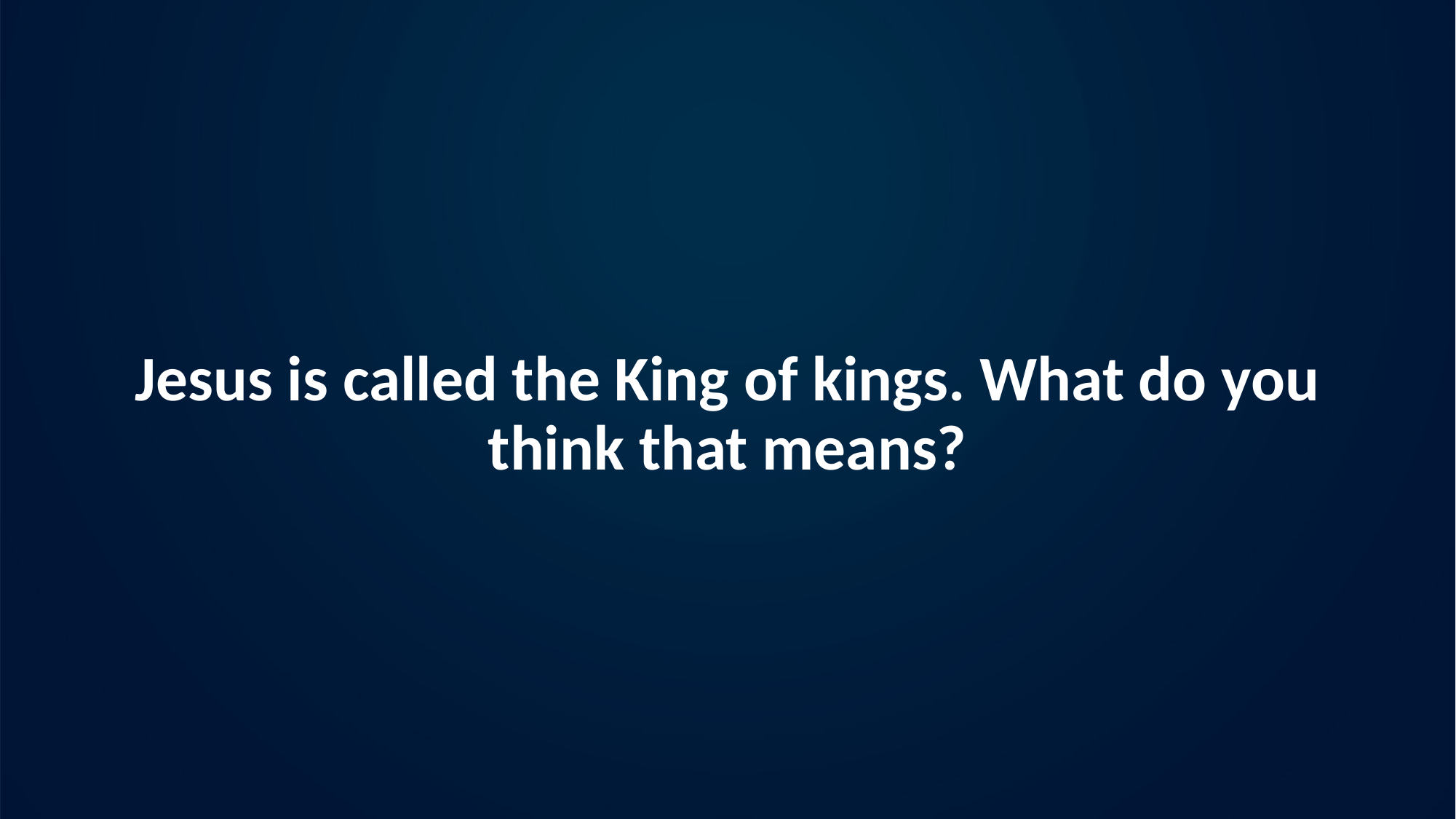

# Jesus is called the King of kings. What do you think that means?